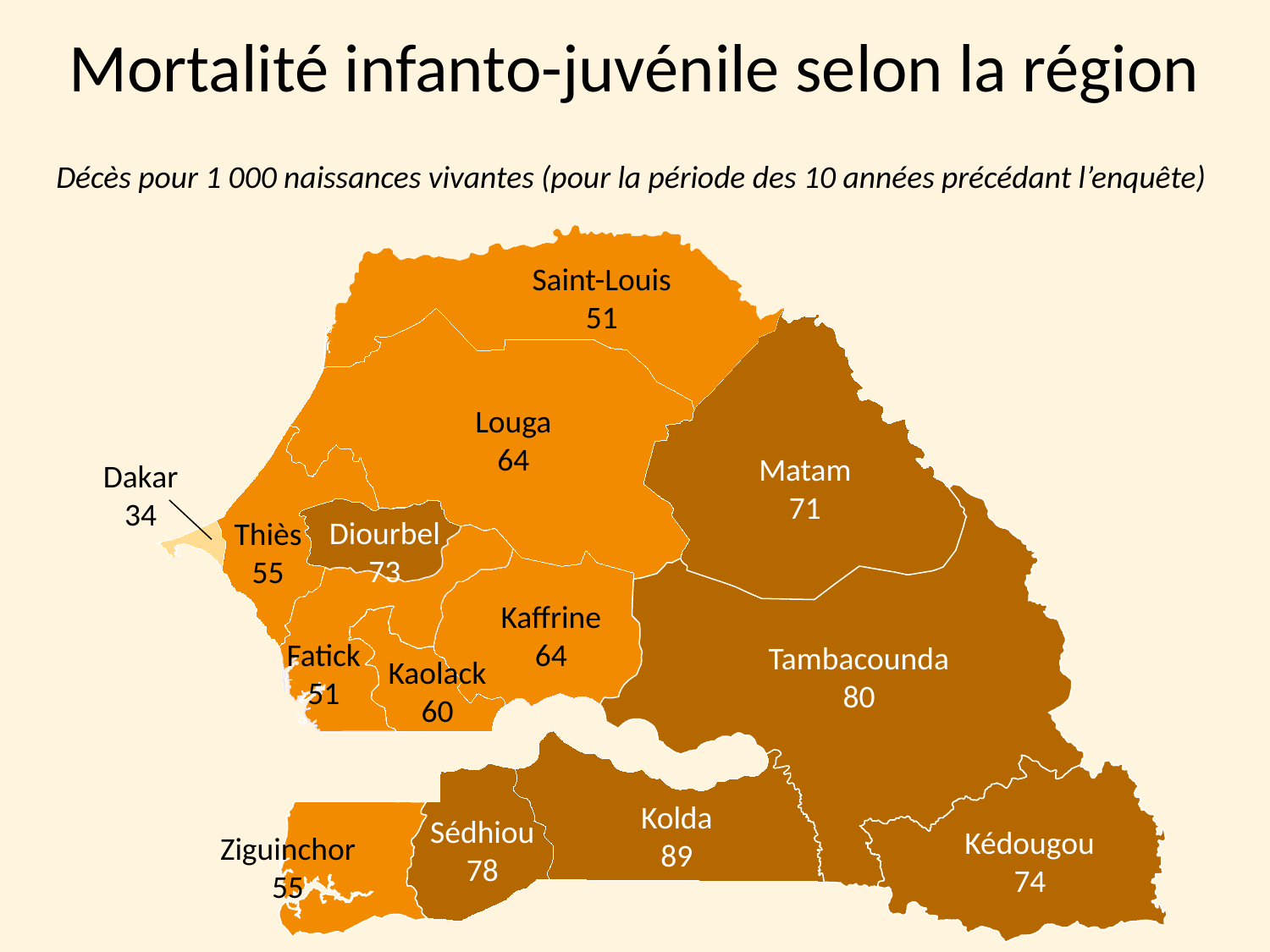

Mortalité infanto-juvénile selon la région
Décès pour 1 000 naissances vivantes (pour la période des 10 années précédant l’enquête)

Saint-Louis
51
Louga
64
Matam
71
Dakar
34
Diourbel
73
Thiès
55
Kaffrine
64
Fatick
51
Tambacounda
80
Kaolack
60
Kolda
89
Sédhiou
78
Kédougou
74
Ziguinchor
55